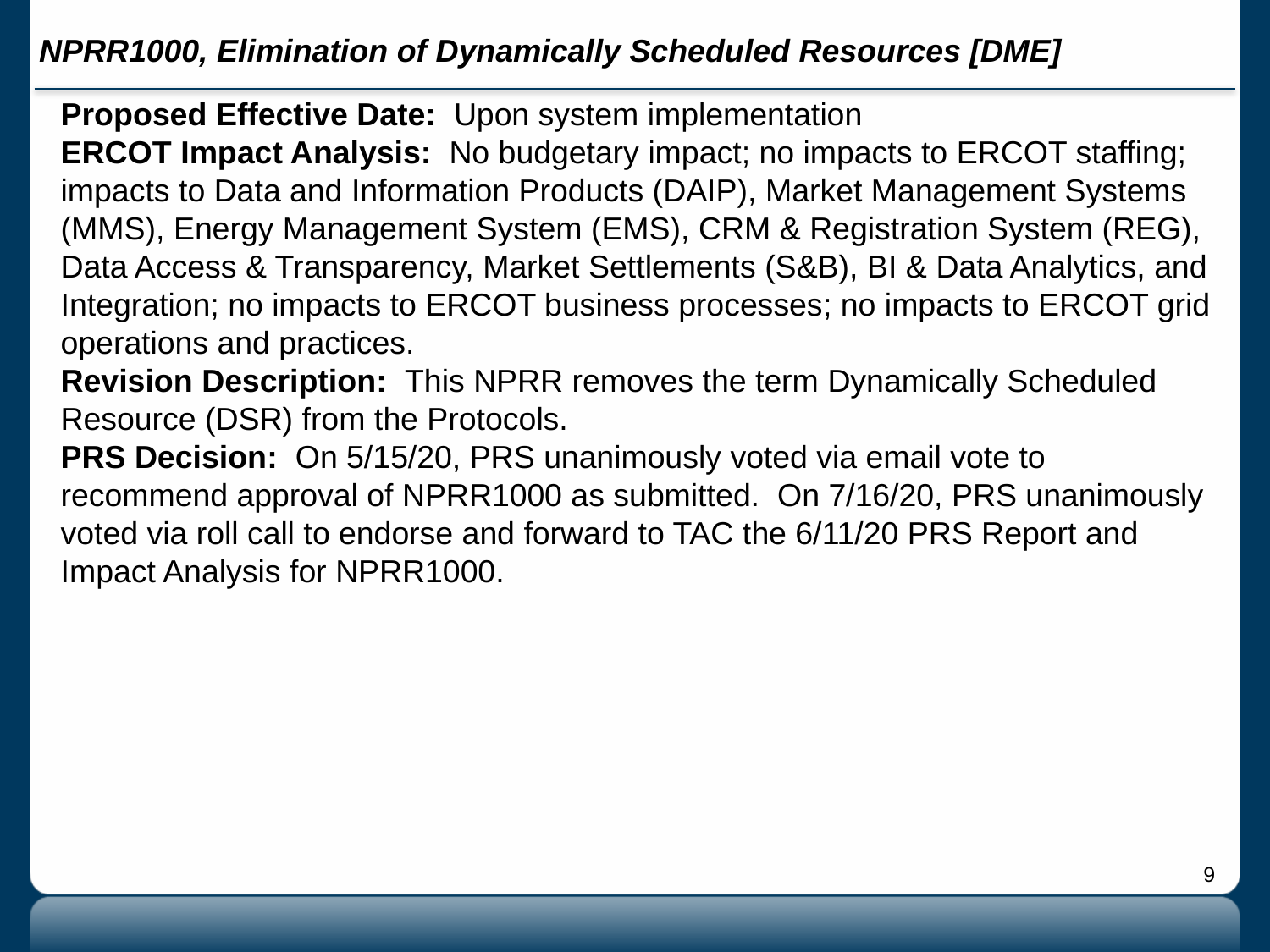

# NPRR1000, Elimination of Dynamically Scheduled Resources [DME]
Proposed Effective Date:  Upon system implementation
ERCOT Impact Analysis:  No budgetary impact; no impacts to ERCOT staffing; impacts to Data and Information Products (DAIP), Market Management Systems (MMS), Energy Management System (EMS), CRM & Registration System (REG), Data Access & Transparency, Market Settlements (S&B), BI & Data Analytics, and Integration; no impacts to ERCOT business processes; no impacts to ERCOT grid operations and practices.
Revision Description:  This NPRR removes the term Dynamically Scheduled Resource (DSR) from the Protocols.
PRS Decision:  On 5/15/20, PRS unanimously voted via email vote to recommend approval of NPRR1000 as submitted.  On 7/16/20, PRS unanimously voted via roll call to endorse and forward to TAC the 6/11/20 PRS Report and Impact Analysis for NPRR1000.